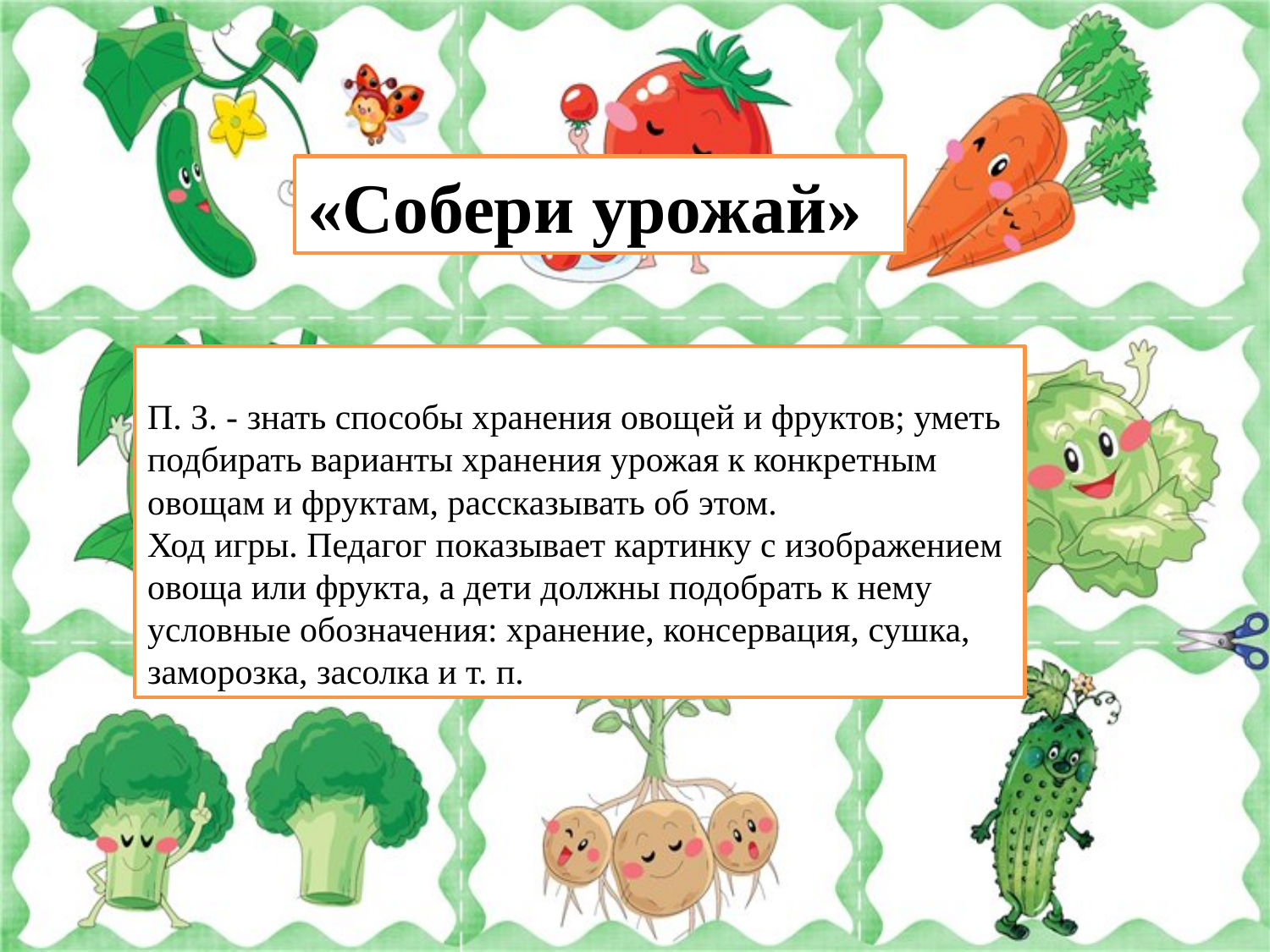

«Собери урожай»

П. З. - знать способы хранения овощей и фруктов; уметь подбирать варианты хранения урожая к конкретным овощам и фруктам, рассказывать об этом.
Ход игры. Педагог показывает картинку с изображением овоща или фрукта, а дети должны подобрать к нему условные обозначения: хранение, консервация, сушка, заморозка, засолка и т. п.